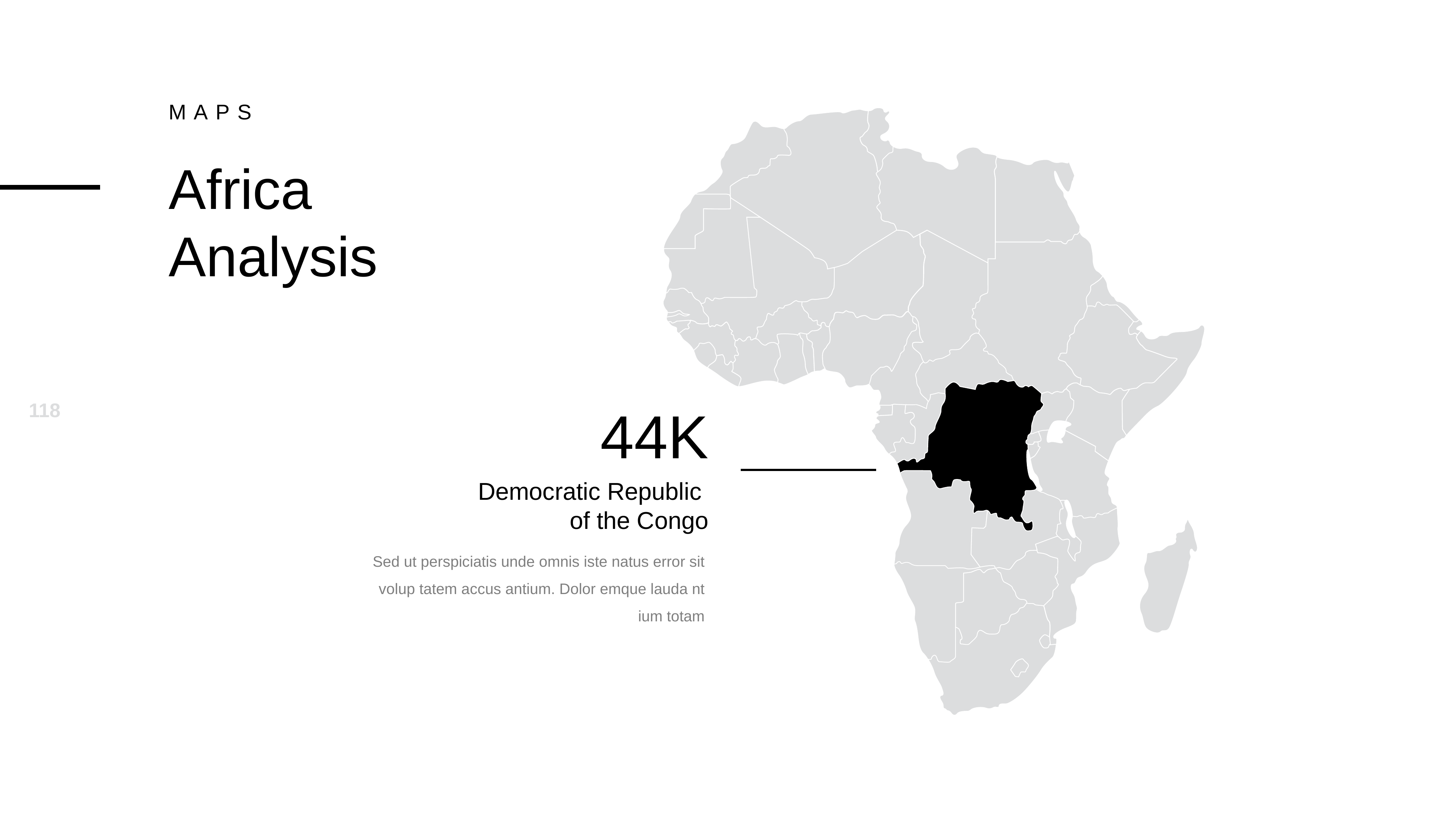

maps

Africa
Analysis
44K
Democratic Republic
of the Congo
Sed ut perspiciatis unde omnis iste natus error sit volup tatem accus antium. Dolor emque lauda nt ium totam